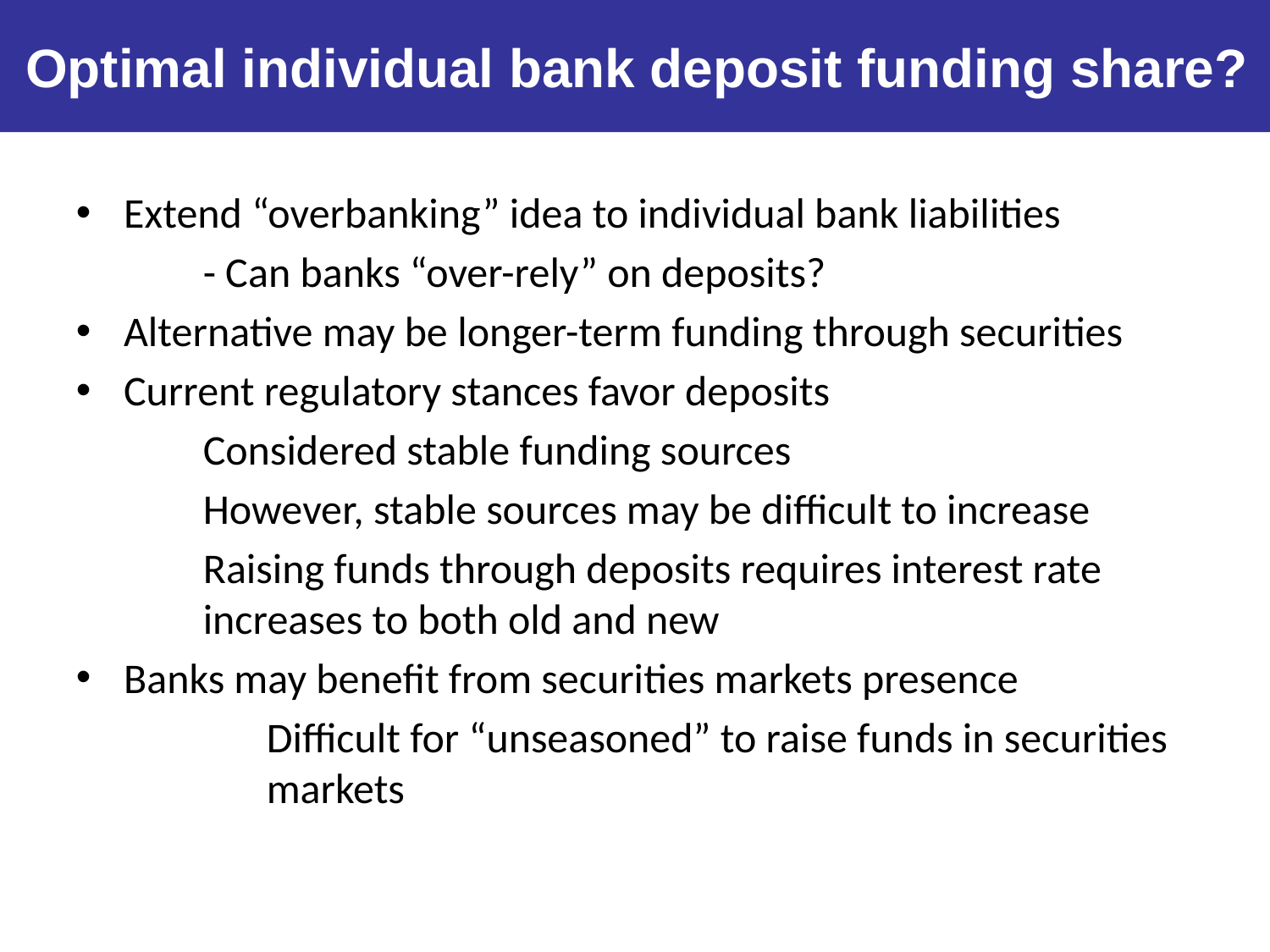

Optimal individual bank deposit funding share?
Extend “overbanking” idea to individual bank liabilities
	- Can banks “over-rely” on deposits?
Alternative may be longer-term funding through securities
Current regulatory stances favor deposits
	Considered stable funding sources
	However, stable sources may be difficult to increase
	Raising funds through deposits requires interest rate 	increases to both old and new
Banks may benefit from securities markets presence
	Difficult for “unseasoned” to raise funds in securities 	markets